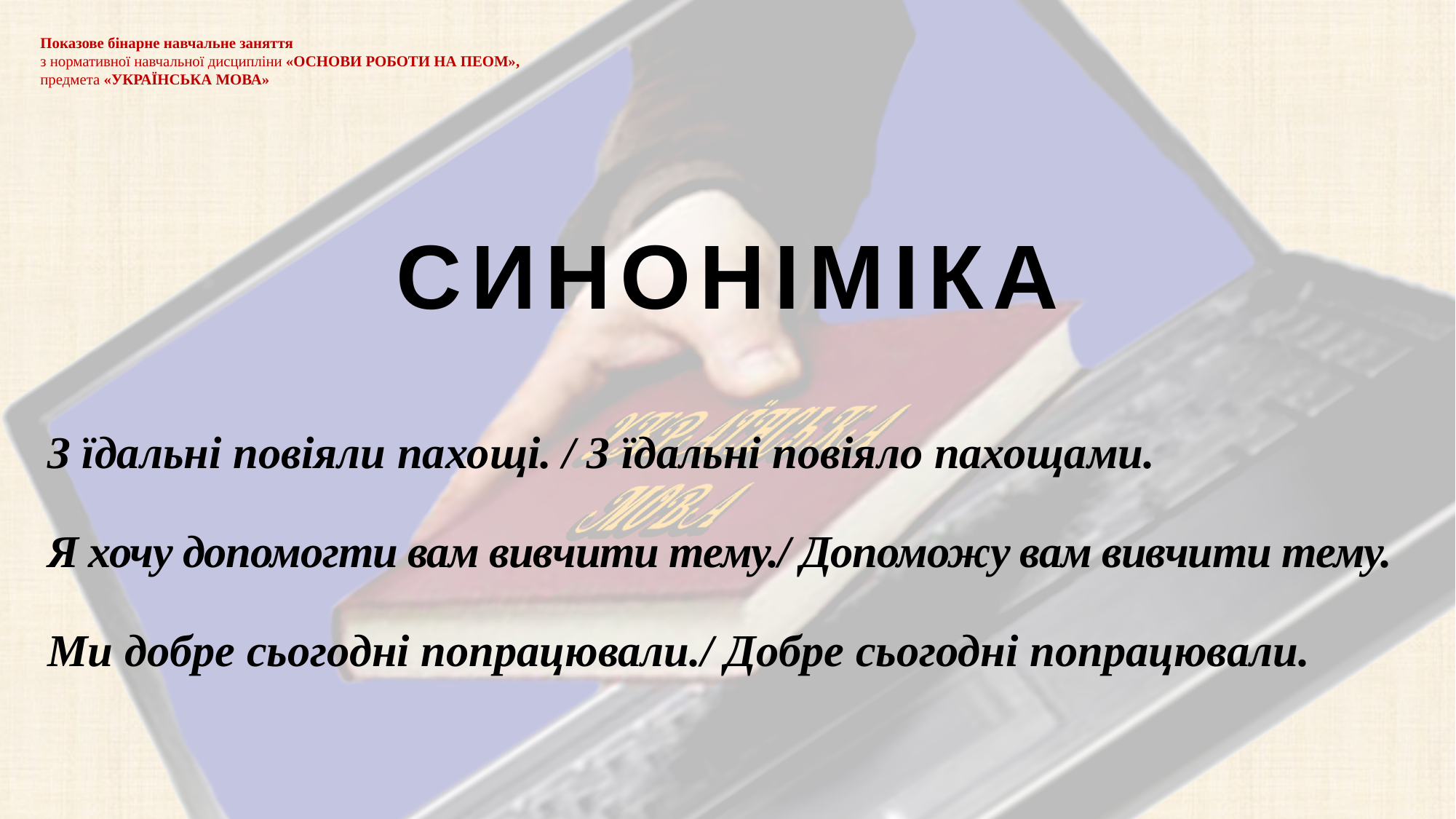

Показове бінарне навчальне заняття
з нормативної навчальної дисципліни «ОСНОВИ РОБОТИ НА ПЕОМ»,
предмета «Українська мова»
# СИНОНІМІКА
З їдальні повіяли пахощі. / З їдальні повіяло пахощами.

Я хочу допомогти вам вивчити тему./ Допоможу вам вивчити тему.

Ми добре сьогодні попрацювали./ Добре сьогодні попрацювали.